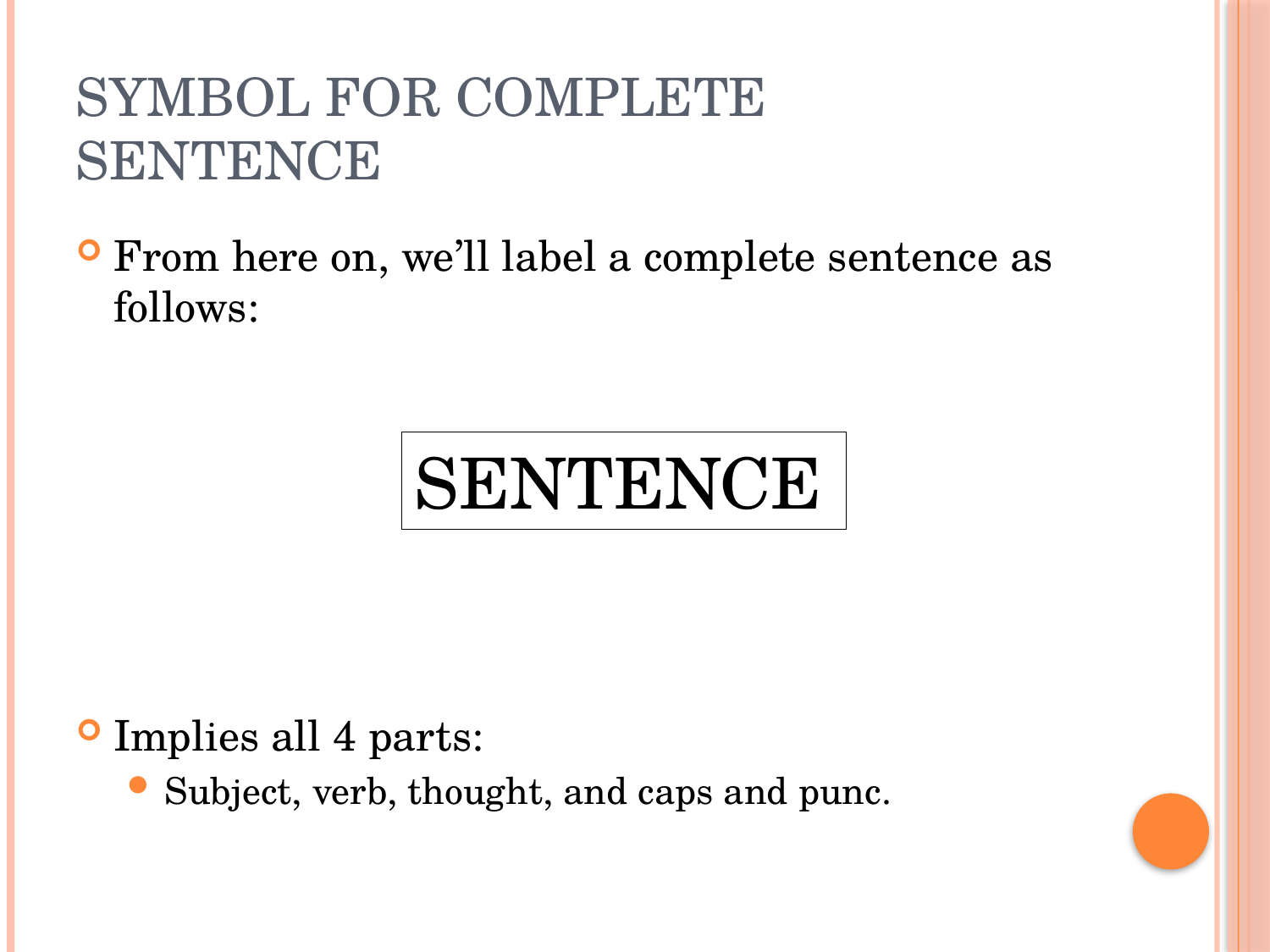

# Symbol for complete sentence
From here on, we’ll label a complete sentence as follows:

Implies all 4 parts:
Subject, verb, thought, and caps and punc.

SENTENCE